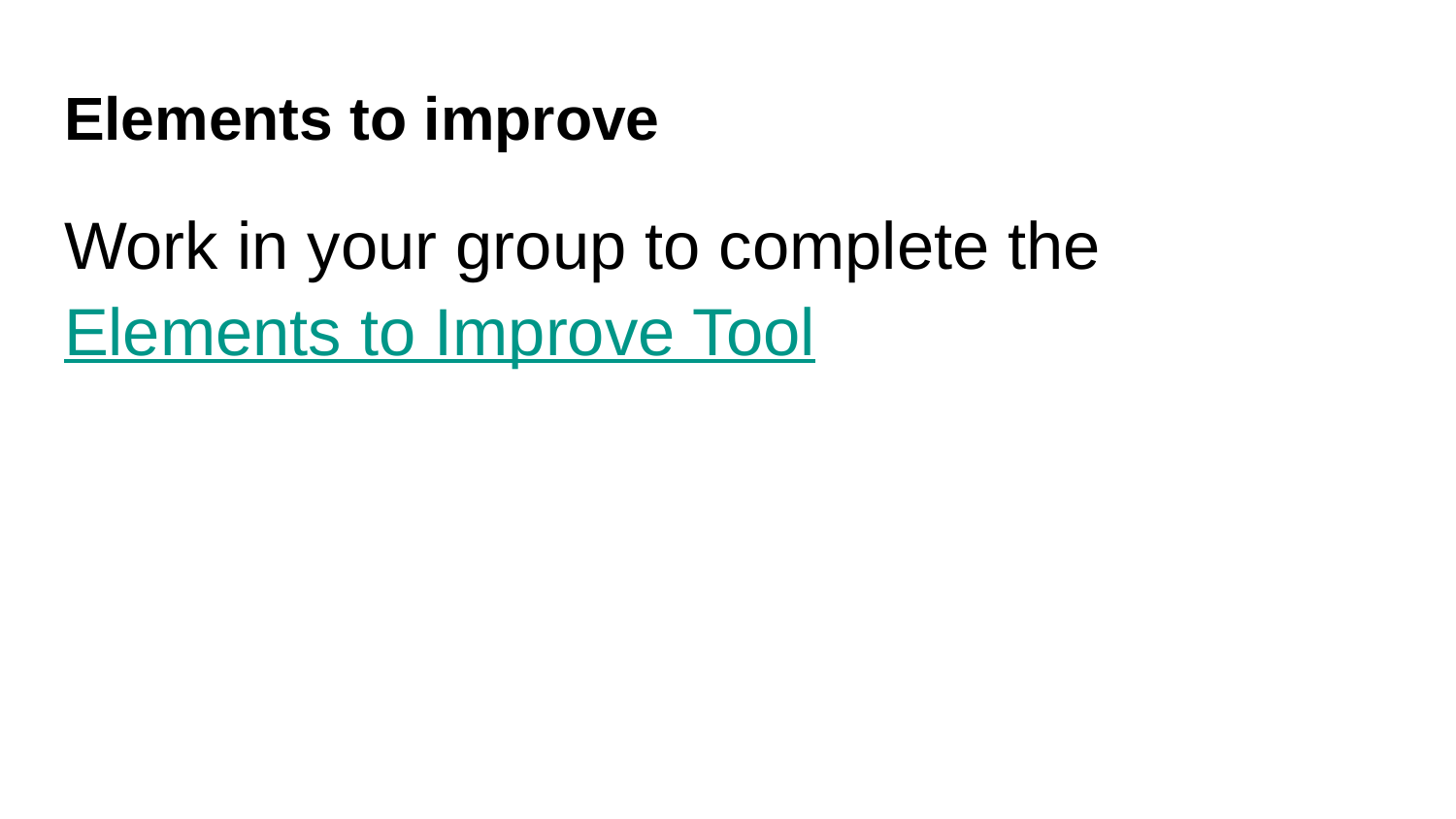

# Elements to improve
Work in your group to complete the Elements to Improve Tool